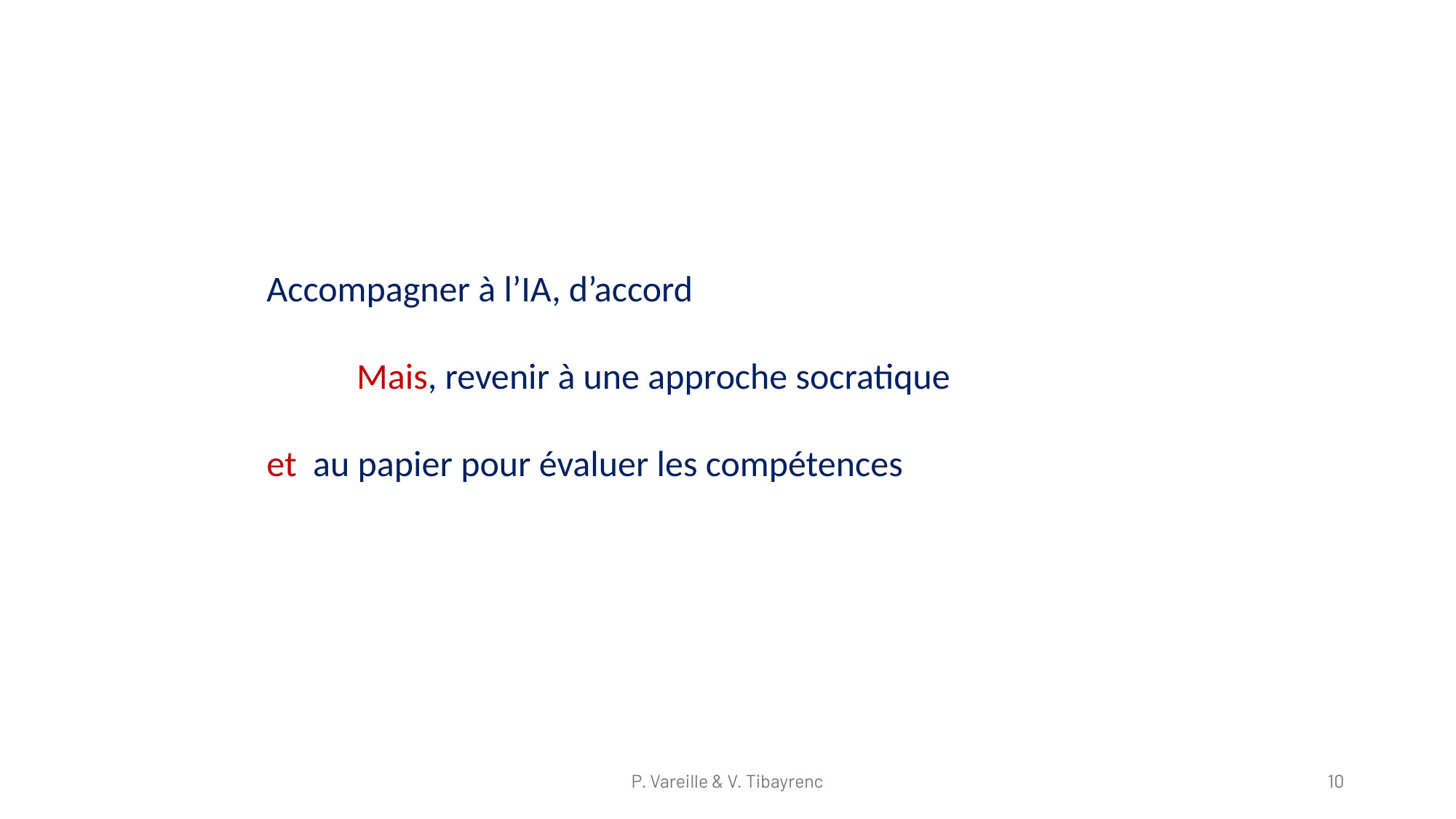

Accompagner à l’IA, d’accord

           Mais, revenir à une approche socratique

et  au papier pour évaluer les compétences

P. Vareille & V. Tibayrenc
10